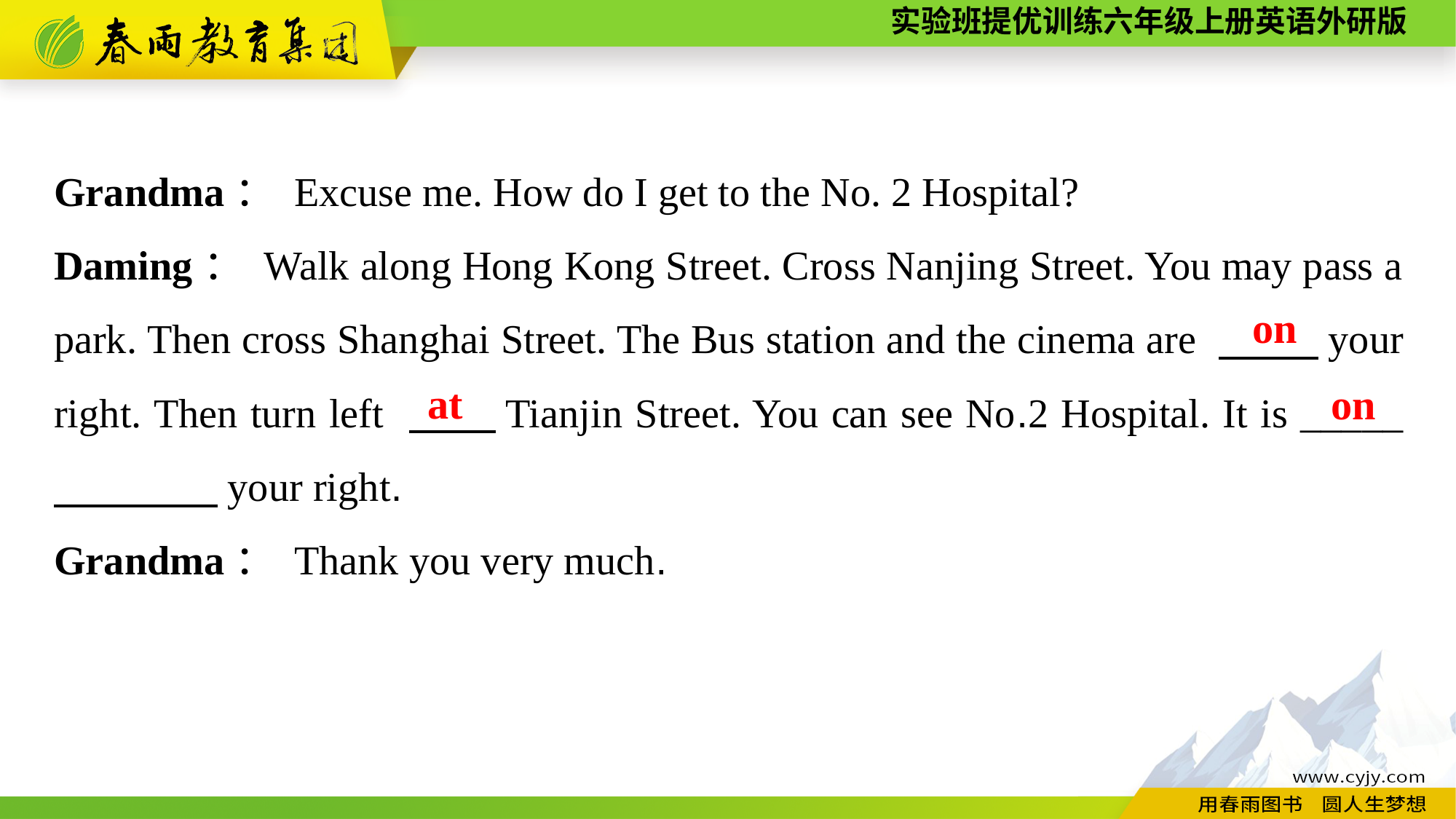

Grandma： Excuse me. How do I get to the No. 2 Hospital?
Daming： Walk along Hong Kong Street. Cross Nanjing Street. You may pass a park. Then cross Shanghai Street. The Bus station and the cinema are 　      your right. Then turn left 　　Tianjin Street. You can see No.2 Hospital. It is _____ 　　　　your right.
Grandma： Thank you very much.
on
at
on